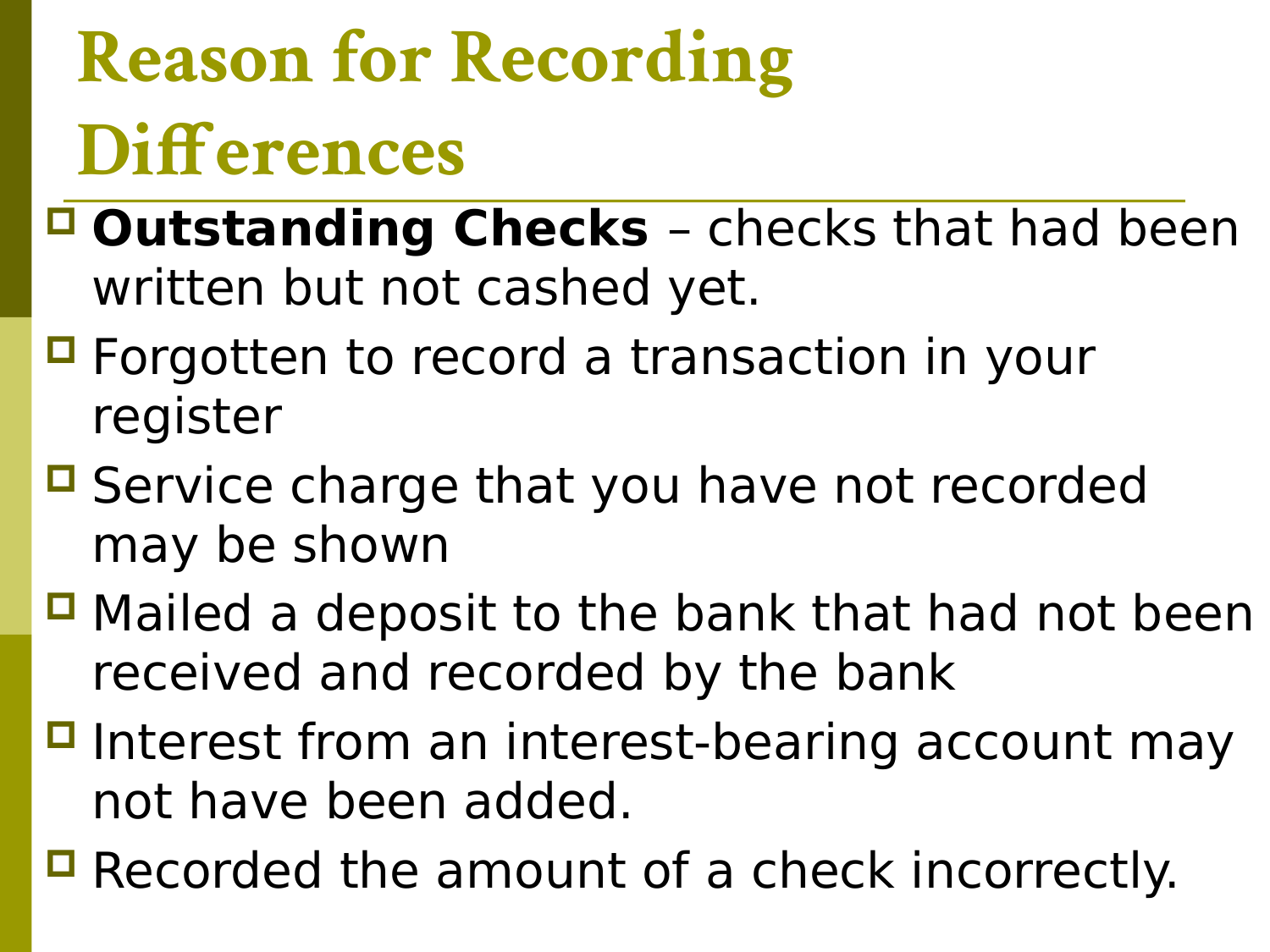

# Reason for Recording Differences
Outstanding Checks – checks that had been written but not cashed yet.
Forgotten to record a transaction in your register
Service charge that you have not recorded may be shown
Mailed a deposit to the bank that had not been received and recorded by the bank
Interest from an interest-bearing account may not have been added.
Recorded the amount of a check incorrectly.